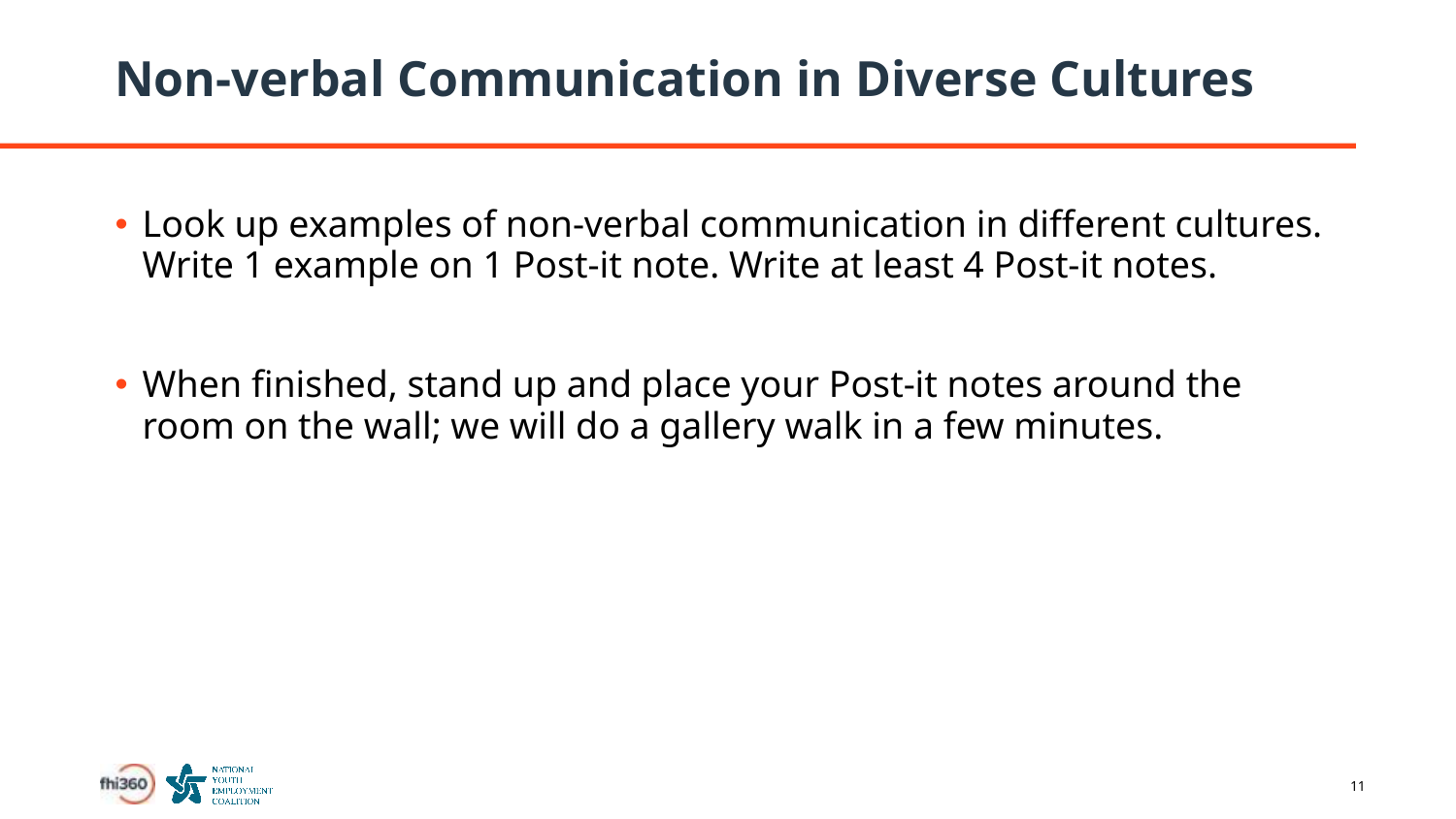

# Non-verbal Communication in Diverse Cultures
Look up examples of non-verbal communication in different cultures. Write 1 example on 1 Post-it note. Write at least 4 Post-it notes.

When finished, stand up and place your Post-it notes around the room on the wall; we will do a gallery walk in a few minutes.